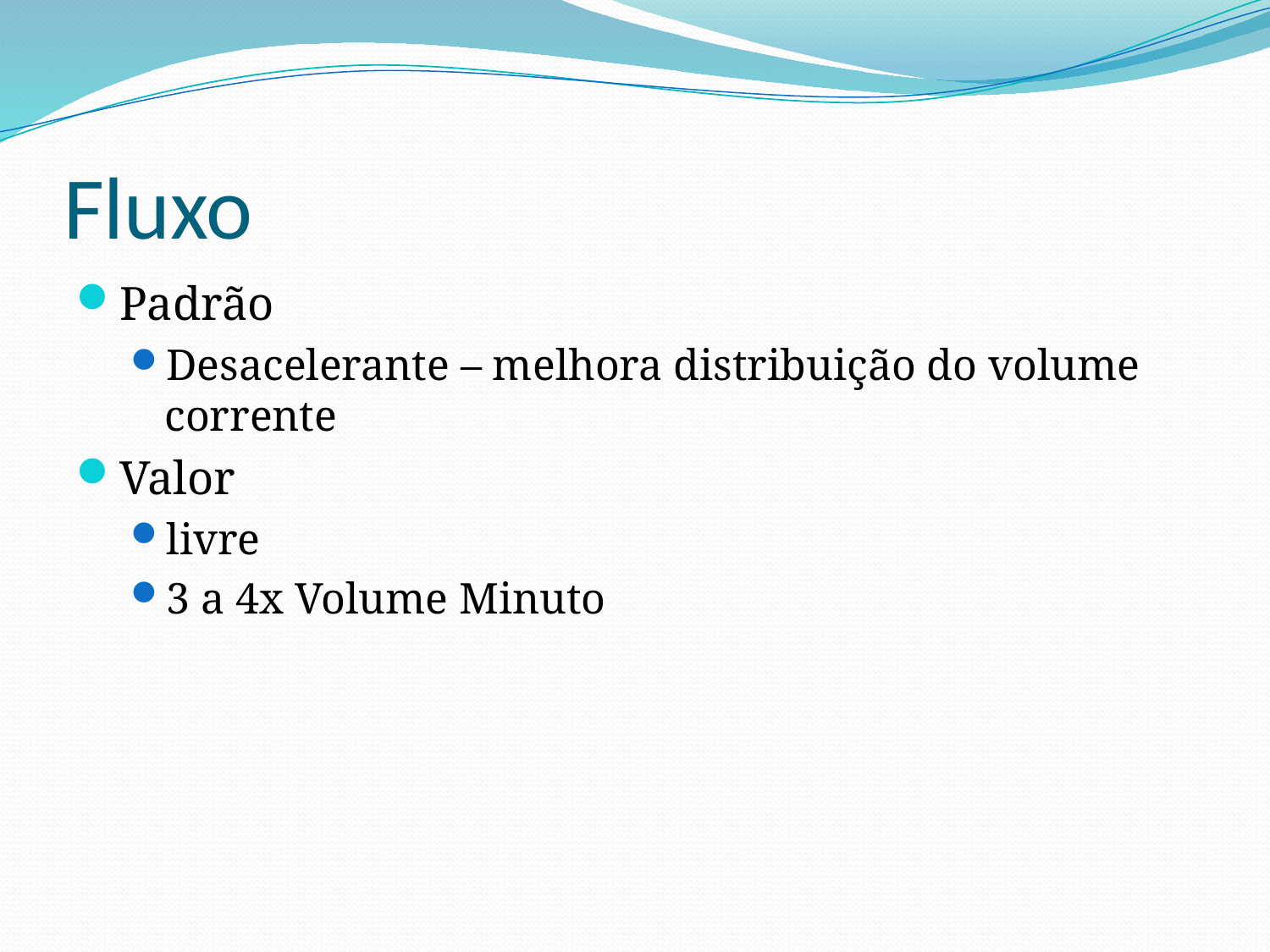

# Fluxo
Padrão
Desacelerante – melhora distribuição do volume corrente
Valor
livre
3 a 4x Volume Minuto